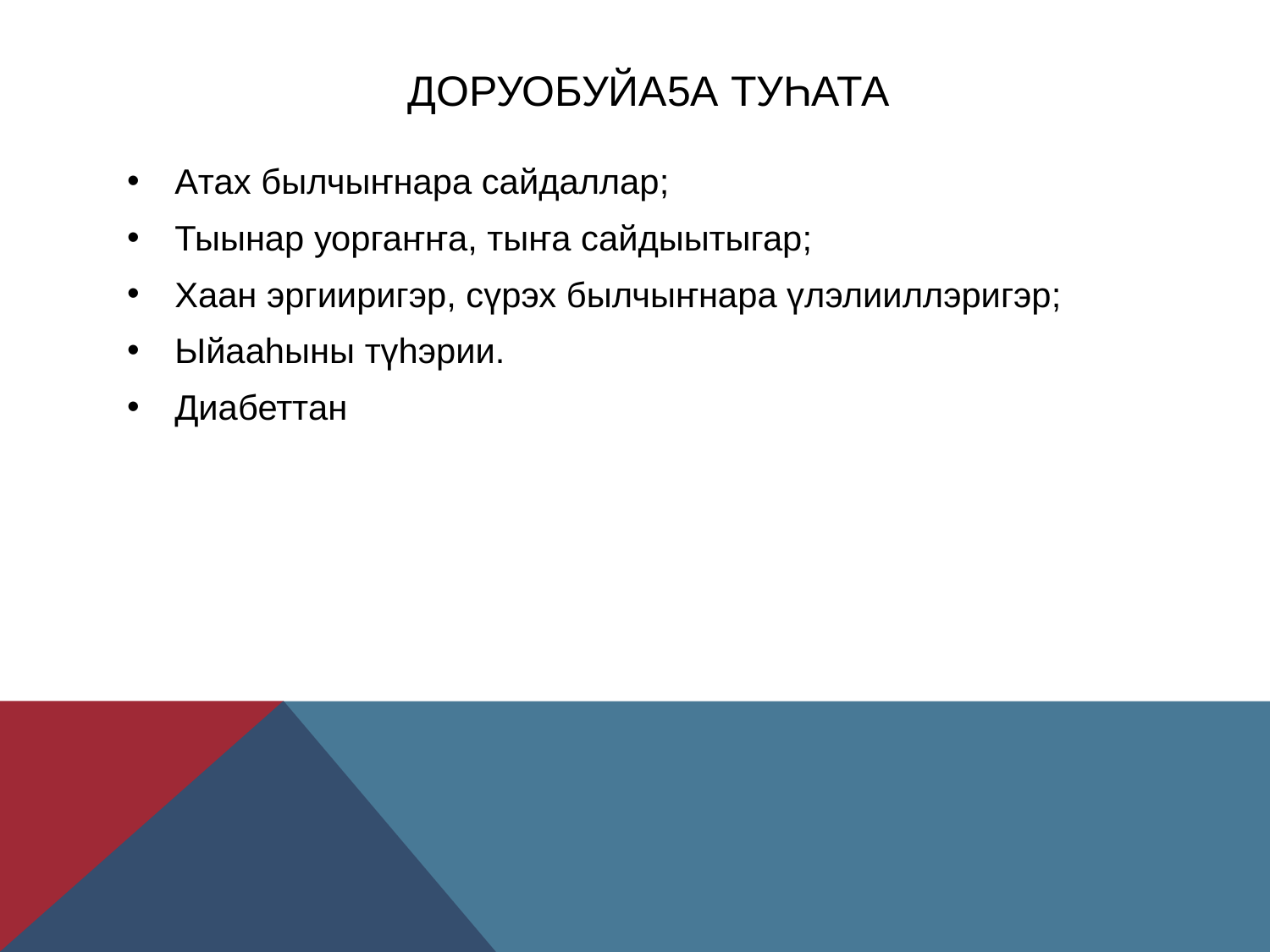

# Доруобуйа5а туһата
Атах былчыҥнара сайдаллар;
Тыынар уоргаҥҥа, тыҥа сайдыытыгар;
Хаан эргииригэр, сүрэх былчыҥнара үлэлииллэригэр;
Ыйааһыны түһэрии.
Диабеттан